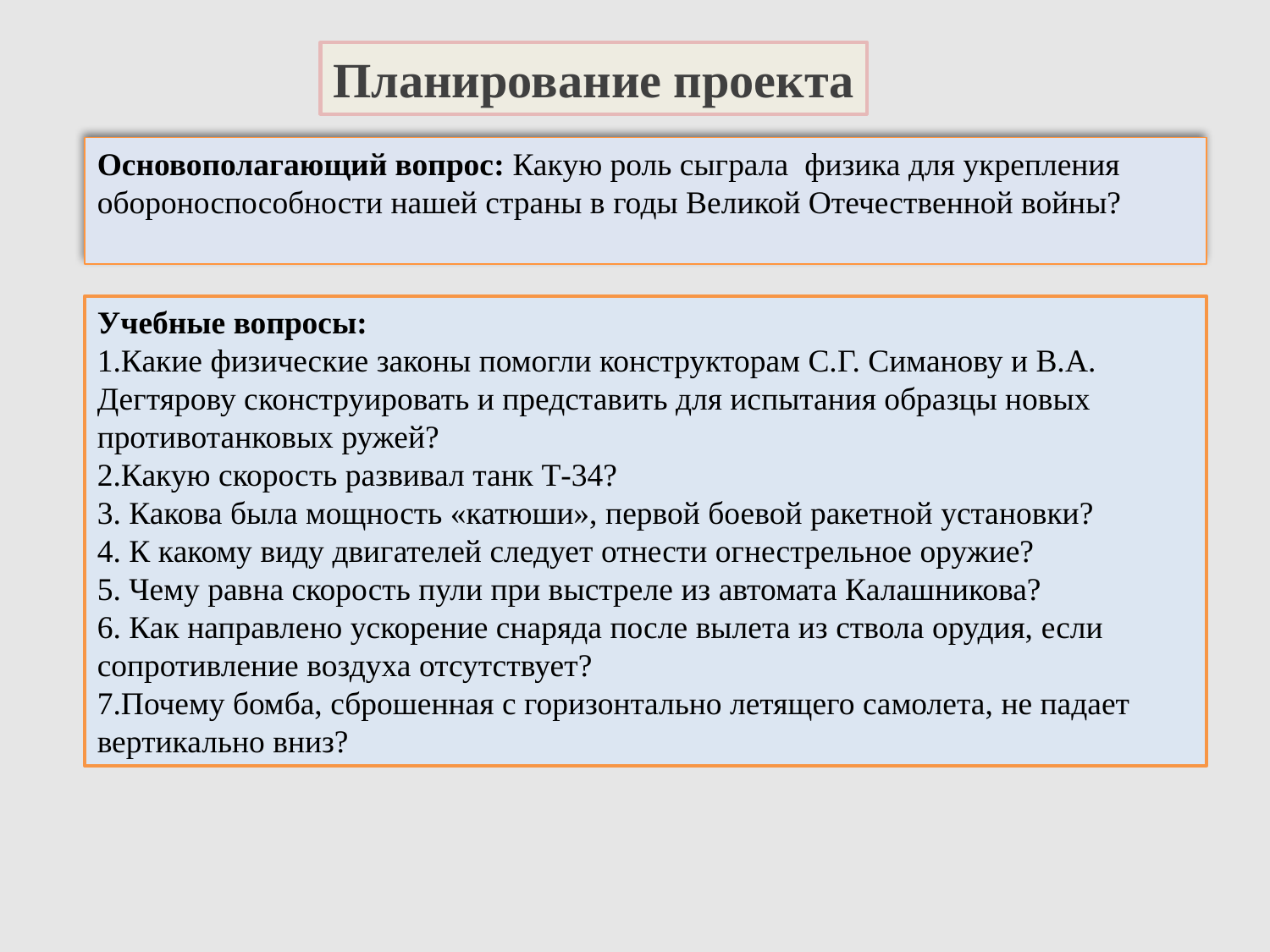

Планирование проекта
Основополагающий вопрос: Какую роль сыграла  физика для укрепления обороноспособности нашей страны в годы Великой Отечественной войны?

Учебные вопросы:
1.Какие физические законы помогли конструкторам С.Г. Симанову и В.А. Дегтярову сконструировать и представить для испытания образцы новых противотанковых ружей?
2.Какую скорость развивал танк Т-34?
3. Какова была мощность «катюши», первой боевой ракетной установки?
4. К какому виду двигателей следует отнести огнестрельное оружие?
5. Чему равна скорость пули при выстреле из автомата Калашникова?
6. Как направлено ускорение снаряда после вылета из ствола орудия, если сопротивление воздуха отсутствует?
7.Почему бомба, сброшенная с горизонтально летящего самолета, не падает вертикально вниз?